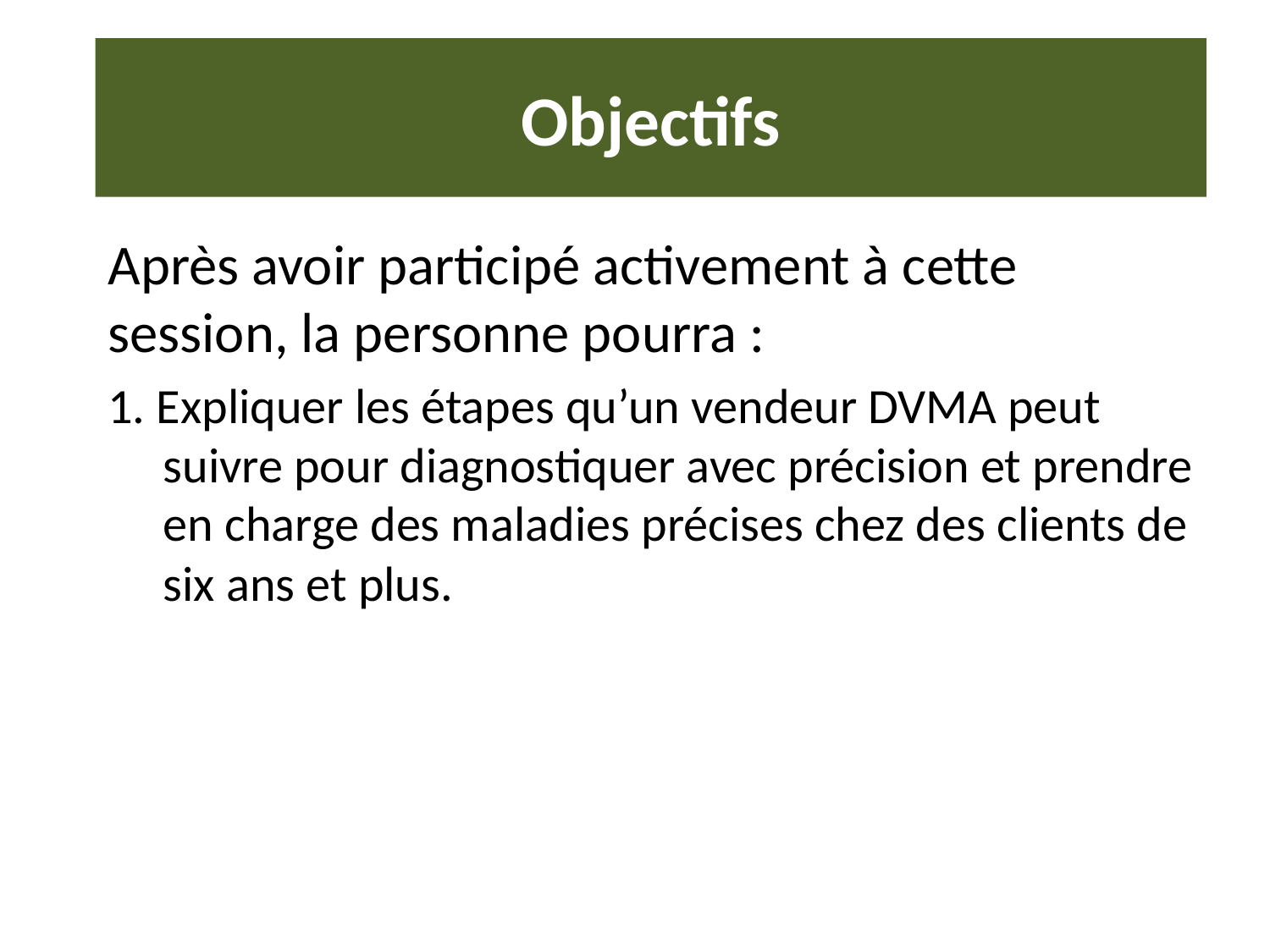

# Objectifs
Après avoir participé activement à cette session, la personne pourra :
1. Expliquer les étapes qu’un vendeur DVMA peut suivre pour diagnostiquer avec précision et prendre en charge des maladies précises chez des clients de six ans et plus.